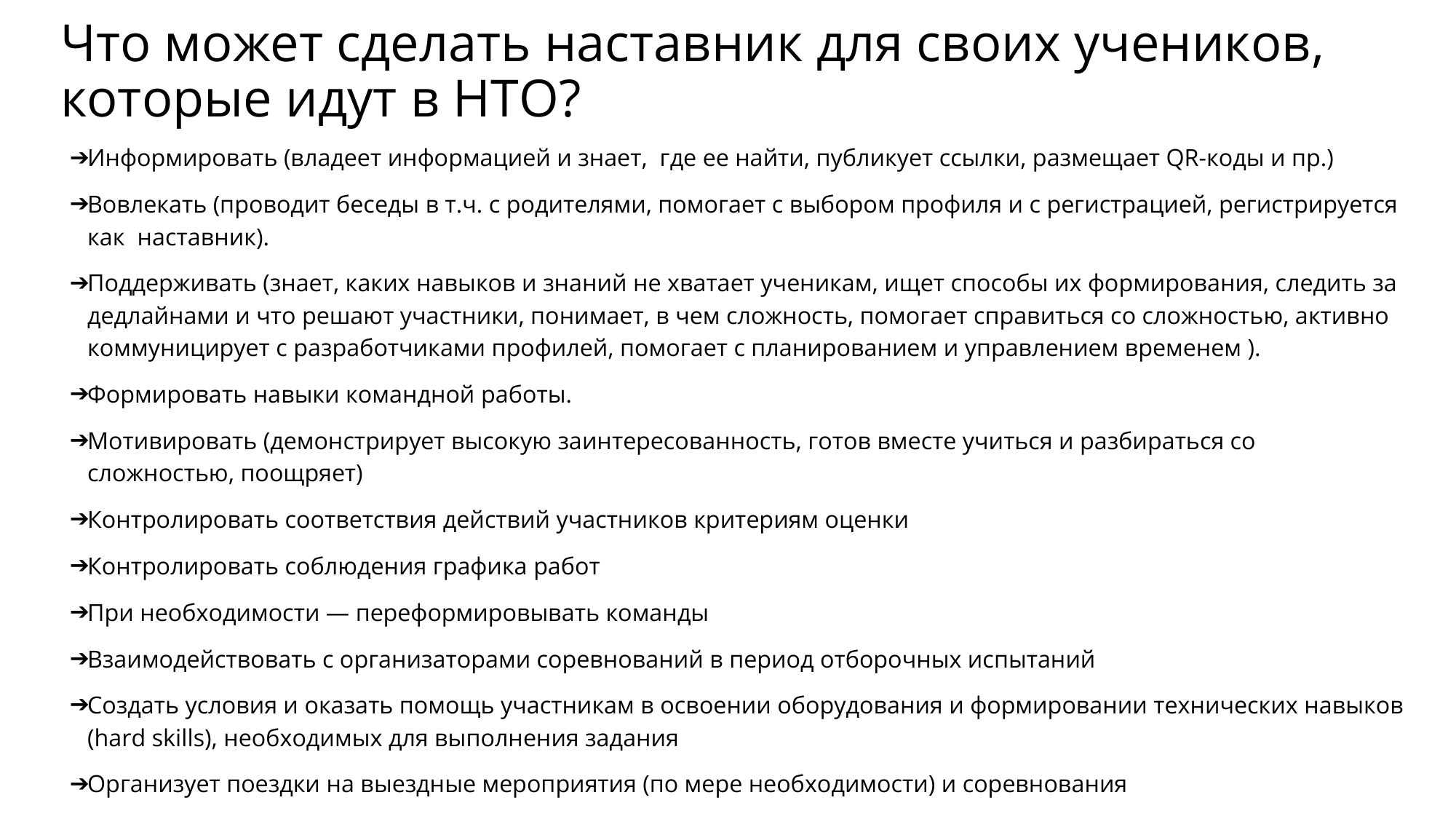

# Что может сделать наставник для своих учеников, которые идут в НТО?
Информировать (владеет информацией и знает,  где ее найти, публикует ссылки, размещает QR-коды и пр.)
Вовлекать (проводит беседы в т.ч. с родителями, помогает с выбором профиля и с регистрацией, регистрируется как  наставник).
Поддерживать (знает, каких навыков и знаний не хватает ученикам, ищет способы их формирования, следить за дедлайнами и что решают участники, понимает, в чем сложность, помогает справиться со сложностью, активно коммуницирует с разработчиками профилей, помогает с планированием и управлением временем ).
Формировать навыки командной работы.
Мотивировать (демонстрирует высокую заинтересованность, готов вместе учиться и разбираться со сложностью, поощряет)
Контролировать соответствия действий участников критериям оценки
Контролировать соблюдения графика работ
При необходимости — переформировывать команды
Взаимодействовать с организаторами соревнований в период отборочных испытаний
Создать условия и оказать помощь участникам в освоении оборудования и формировании технических навыков (hard skills), необходимых для выполнения задания
Организует поездки на выездные мероприятия (по мере необходимости) и соревнования